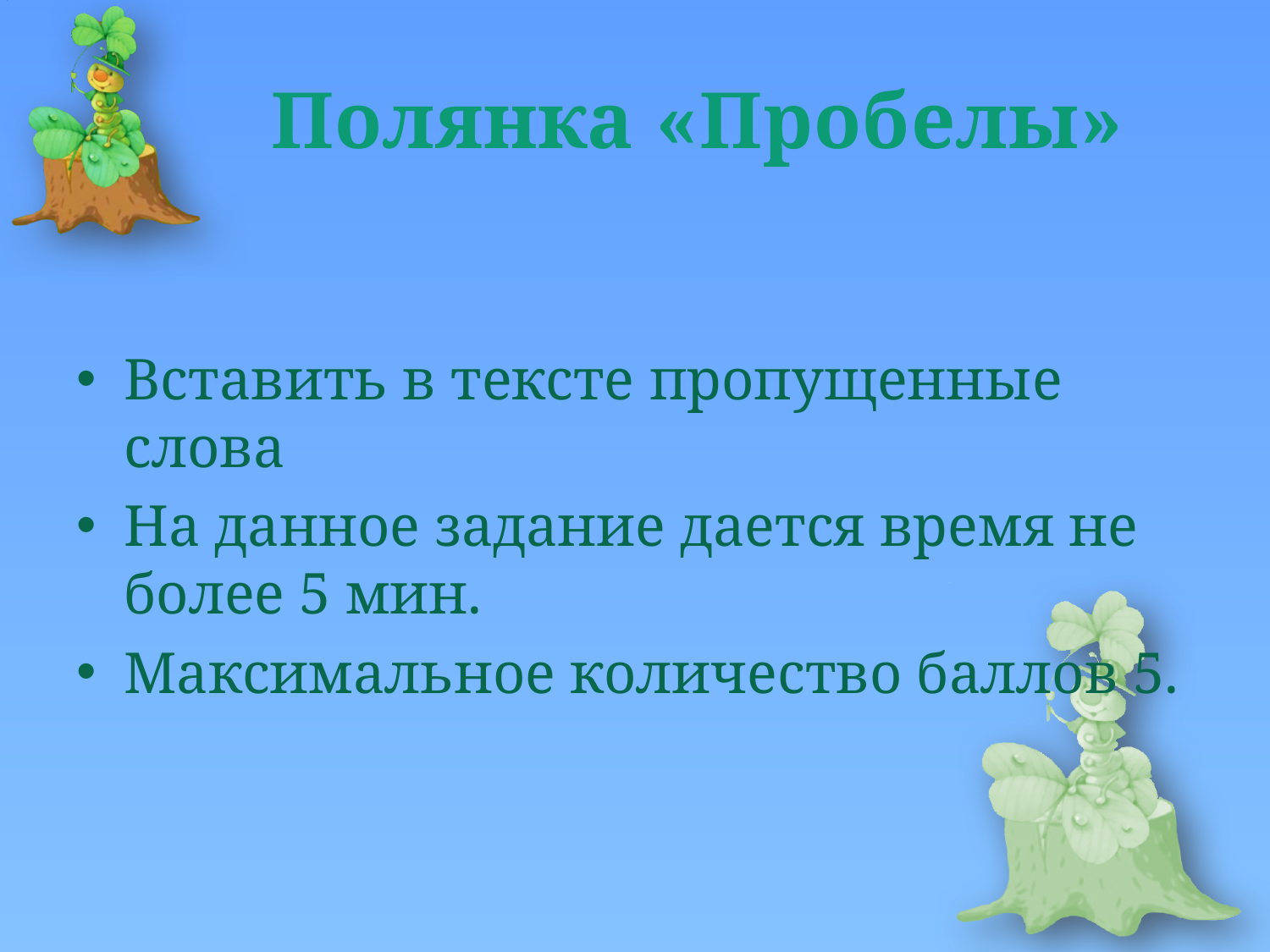

# Полянка «Пробелы»
Вставить в тексте пропущенные слова
На данное задание дается время не более 5 мин.
Максимальное количество баллов 5.